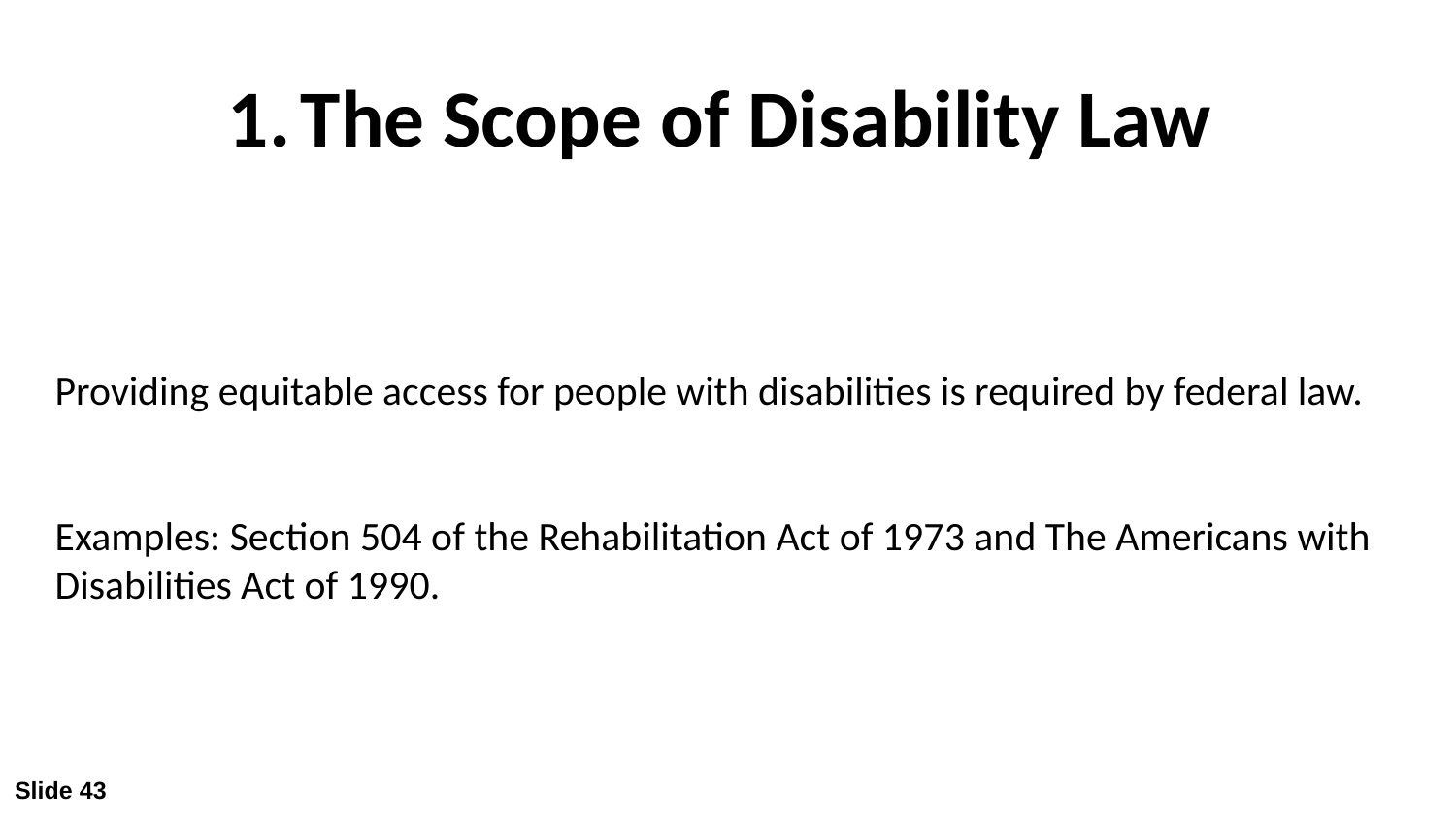

The Scope of Disability Law
# Providing equitable access for people with disabilities is required by federal law.

Examples: Section 504 of the Rehabilitation Act of 1973 and The Americans with Disabilities Act of 1990.
Slide 43